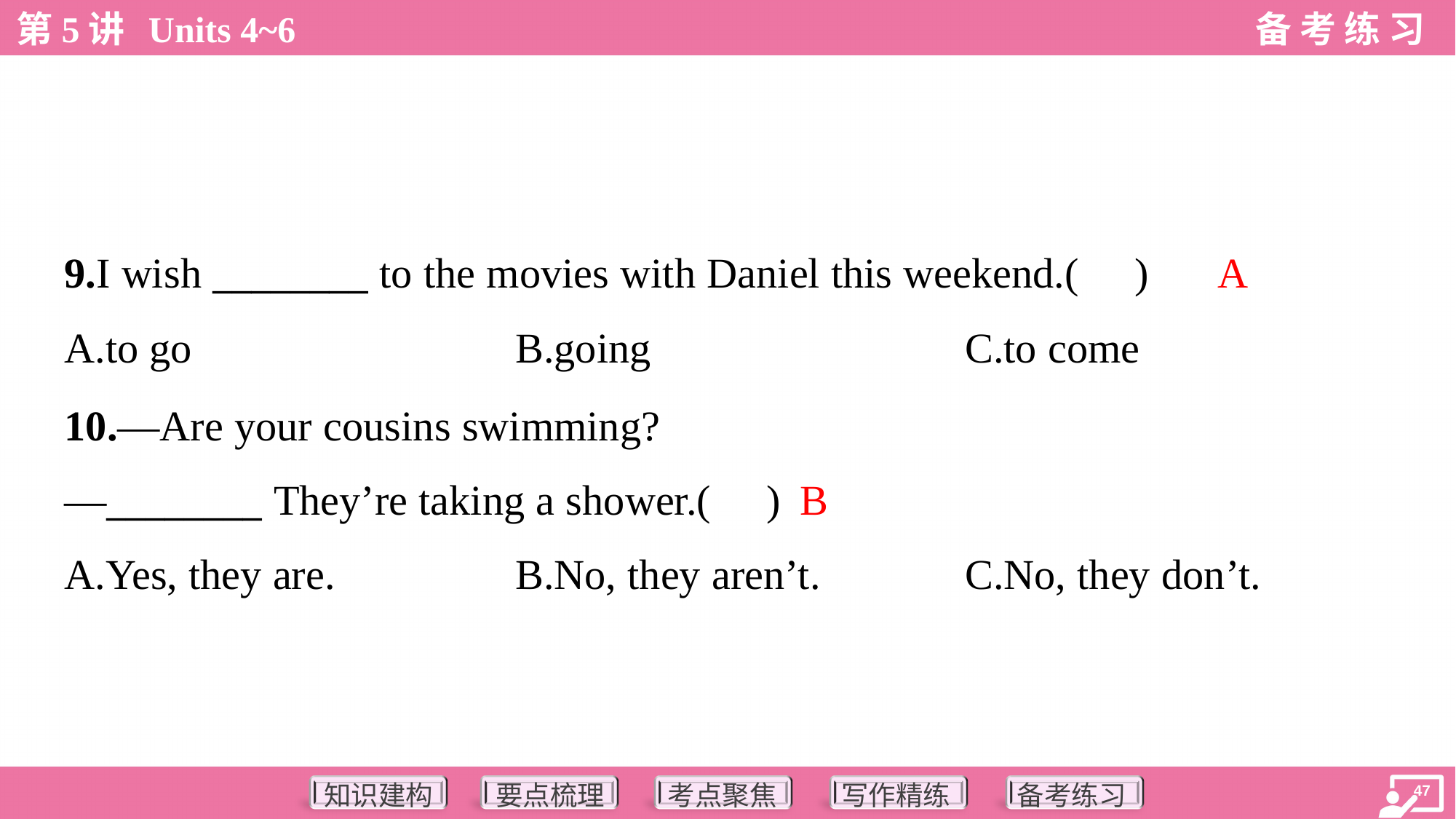

A
9.I wish ________ to the movies with Daniel this weekend.(     )
A.to go	B.going	C.to come
10.—Are your cousins swimming?
—________ They’re taking a shower.(     )
B
A.Yes, they are.	B.No, they aren’t.	C.No, they don’t.